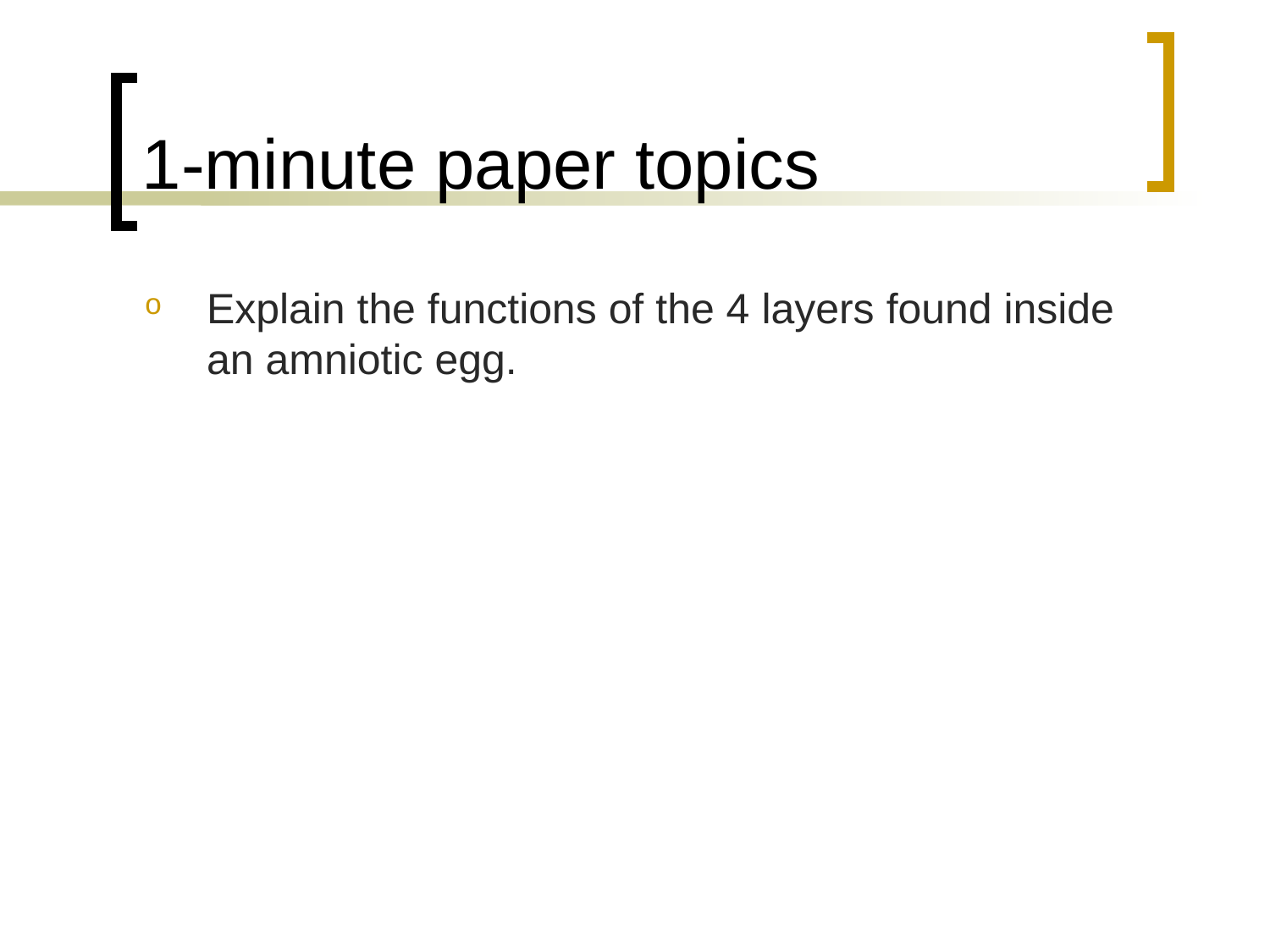

# 1-minute paper topics
Explain the functions of the 4 layers found inside an amniotic egg.